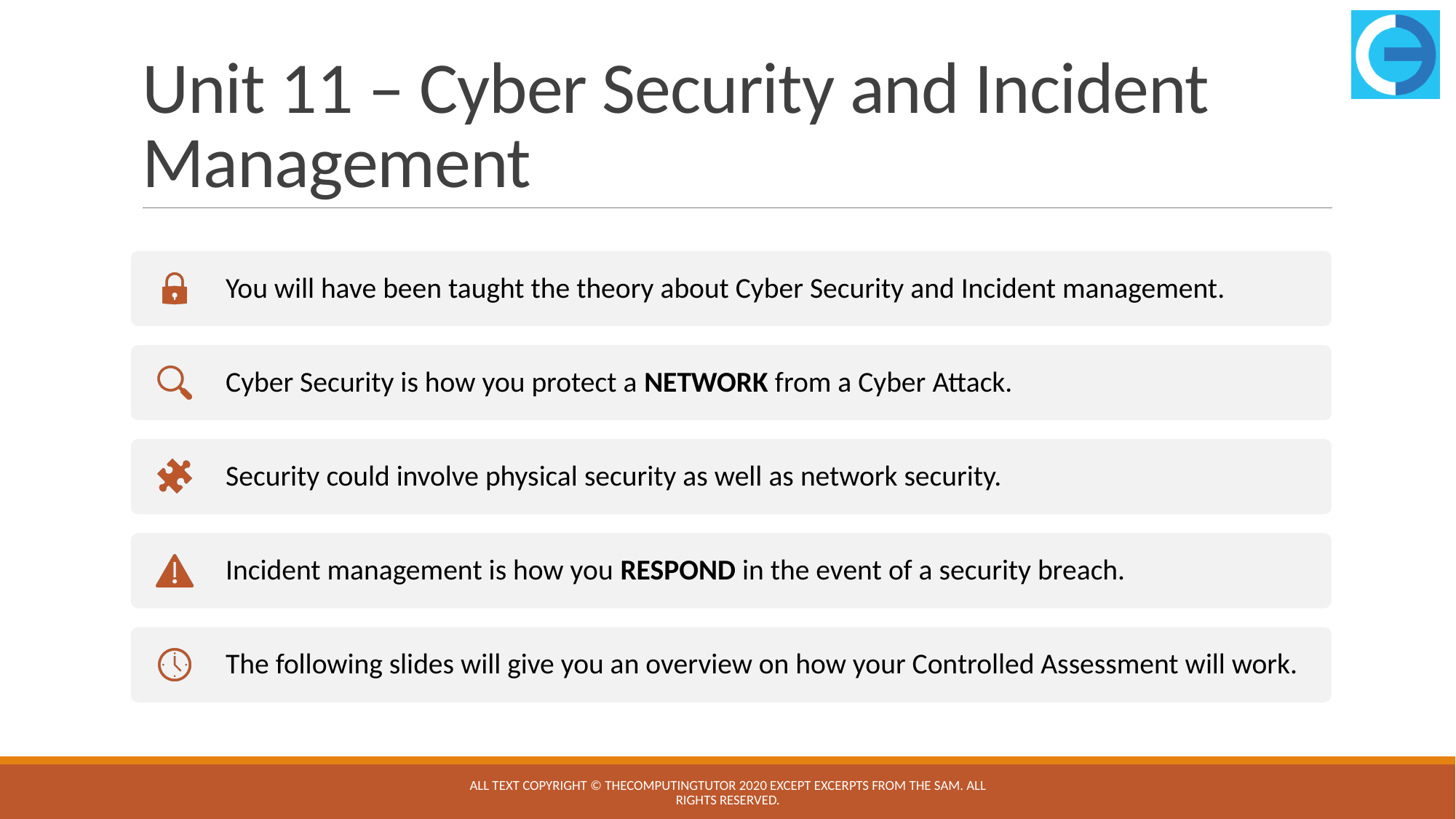

# Unit 11 – Cyber Security and Incident Management
You will have been taught the theory about Cyber Security and Incident management.
Cyber Security is how you protect a NETWORK from a Cyber Attack.
Security could involve physical security as well as network security.
Incident management is how you RESPOND in the event of a security breach.
The following slides will give you an overview on how your Controlled Assessment will work.
All text copyright © TheComputingTutor 2020 except excerpts from the SAM. All rights Reserved.